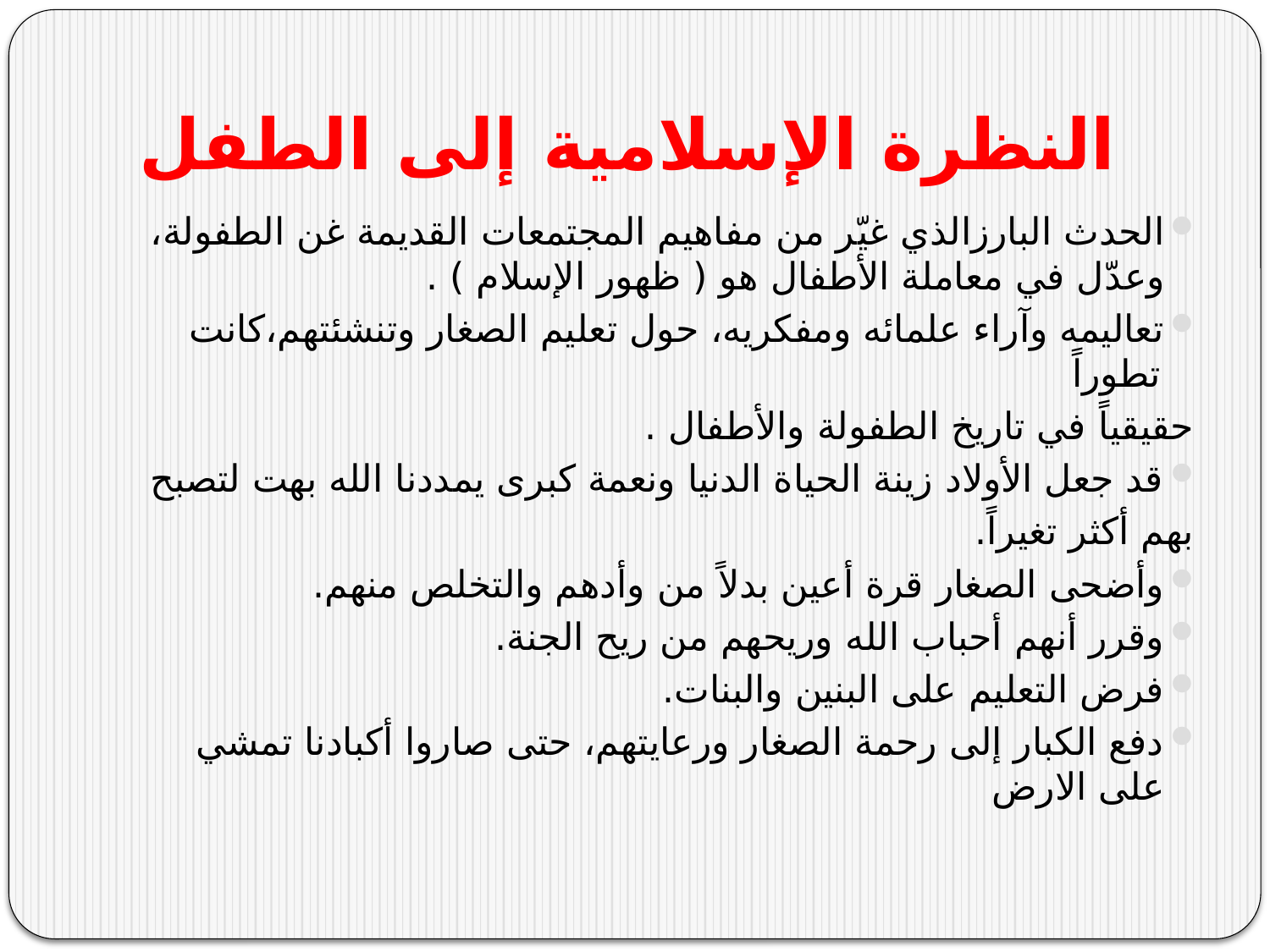

# النظرة الإسلامية إلى الطفل
الحدث البارزالذي غيّر من مفاهيم المجتمعات القديمة غن الطفولة، وعدّل في معاملة الأطفال هو ( ظهور الإسلام ) .
تعاليمه وآراء علمائه ومفكريه، حول تعليم الصغار وتنشئتهم،كانت تطوراً
حقيقياً في تاريخ الطفولة والأطفال .
قد جعل الأولاد زينة الحياة الدنيا ونعمة كبرى يمددنا الله بهت لتصبح
بهم أكثر تغيراً.
وأضحى الصغار قرة أعين بدلاً من وأدهم والتخلص منهم.
وقرر أنهم أحباب الله وريحهم من ريح الجنة.
فرض التعليم على البنين والبنات.
دفع الكبار إلى رحمة الصغار ورعايتهم، حتى صاروا أكبادنا تمشي على الارض